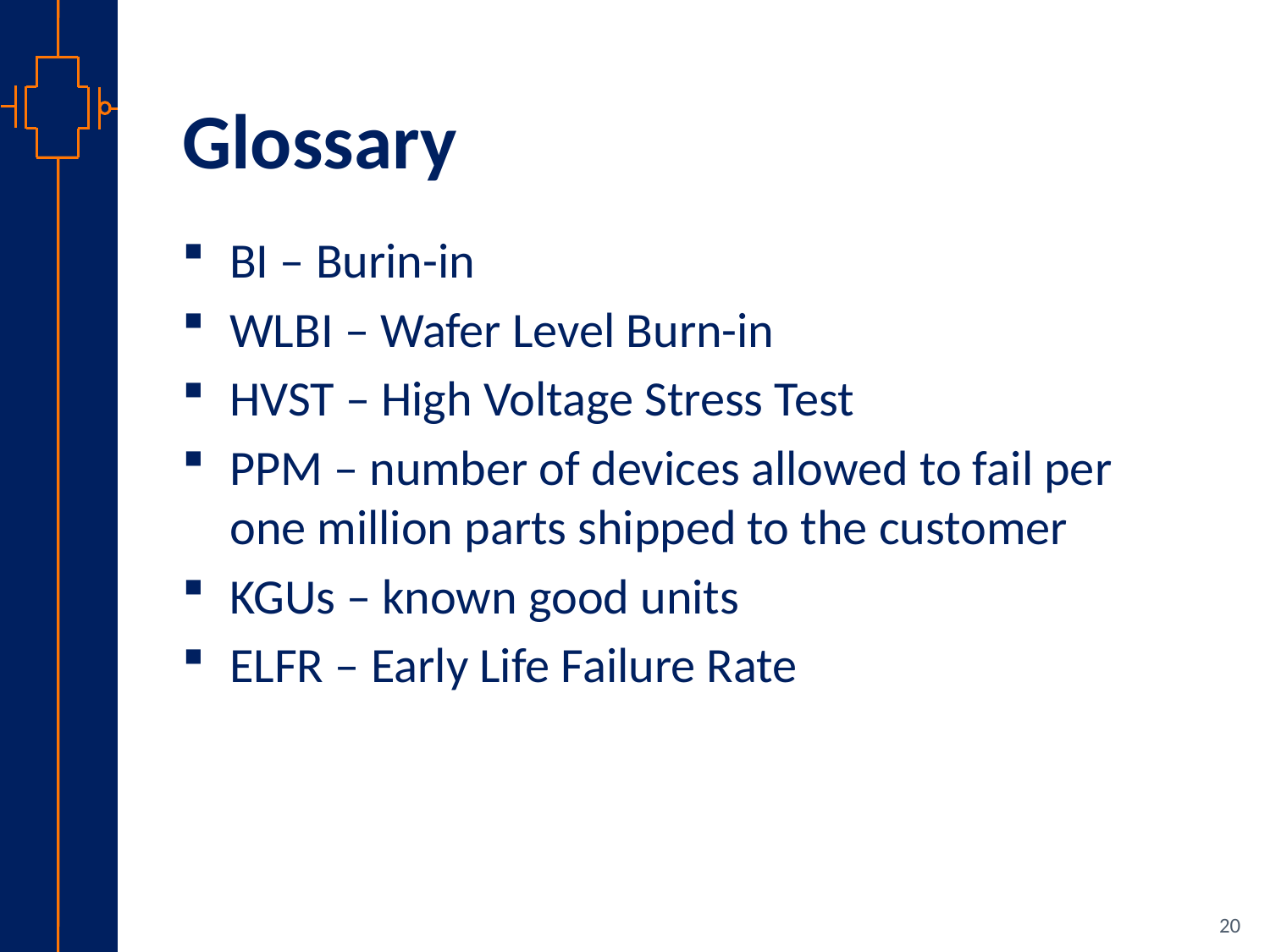

# Glossary
BI – Burin-in
WLBI – Wafer Level Burn-in
HVST – High Voltage Stress Test
PPM – number of devices allowed to fail per one million parts shipped to the customer
KGUs – known good units
ELFR – Early Life Failure Rate

20